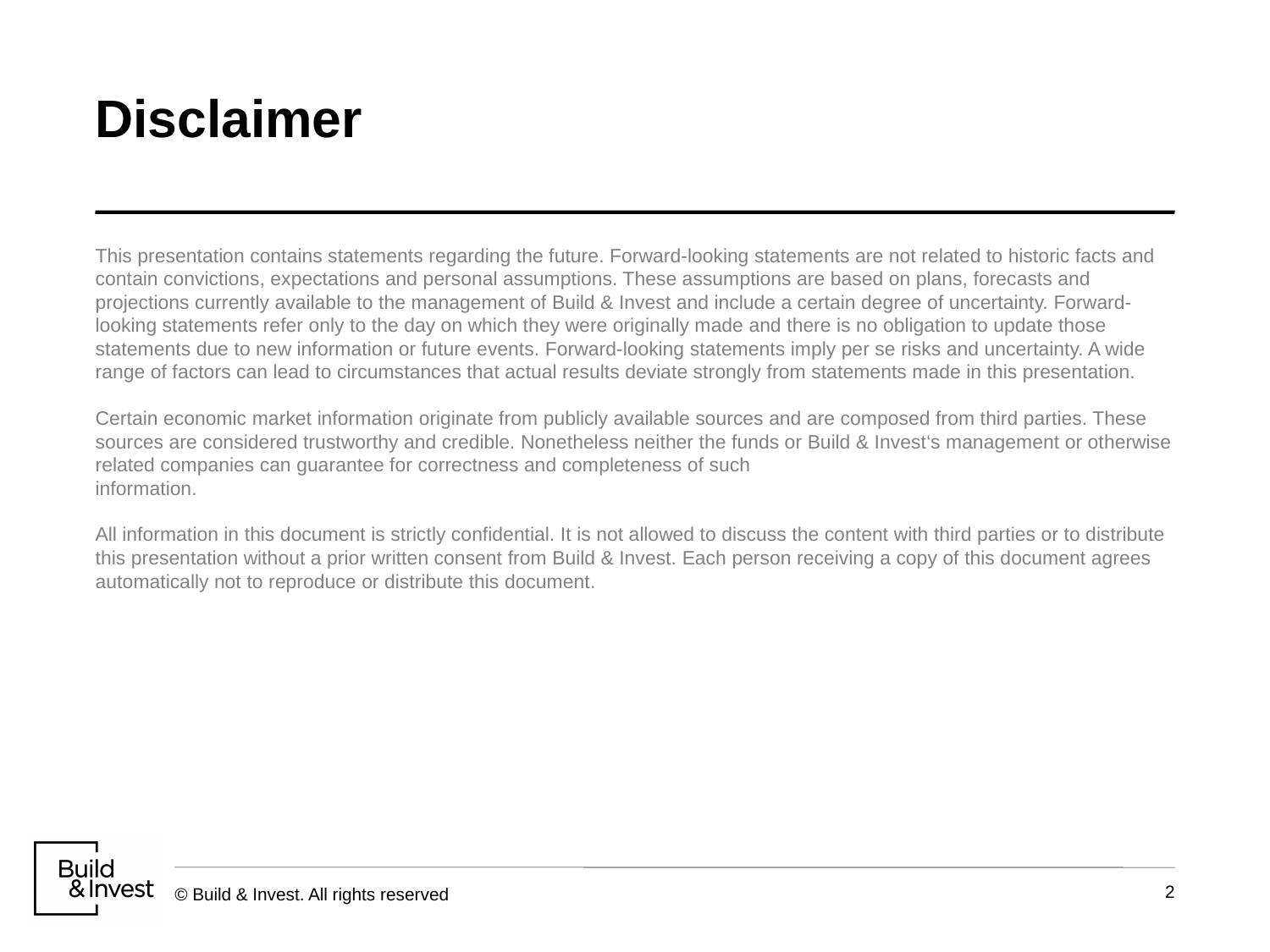

# Disclaimer
This presentation contains statements regarding the future. Forward-looking statements are not related to historic facts and contain convictions, expectations and personal assumptions. These assumptions are based on plans, forecasts and projections currently available to the management of Build & Invest and include a certain degree of uncertainty. Forward-looking statements refer only to the day on which they were originally made and there is no obligation to update those statements due to new information or future events. Forward-looking statements imply per se risks and uncertainty. A wide range of factors can lead to circumstances that actual results deviate strongly from statements made in this presentation.

Certain economic market information originate from publicly available sources and are composed from third parties. These sources are considered trustworthy and credible. Nonetheless neither the funds or Build & Invest‘s management or otherwise related companies can guarantee for correctness and completeness of such
information.

All information in this document is strictly confidential. It is not allowed to discuss the content with third parties or to distribute this presentation without a prior written consent from Build & Invest. Each person receiving a copy of this document agrees automatically not to reproduce or distribute this document.

2
© Build & Invest. All rights reserved